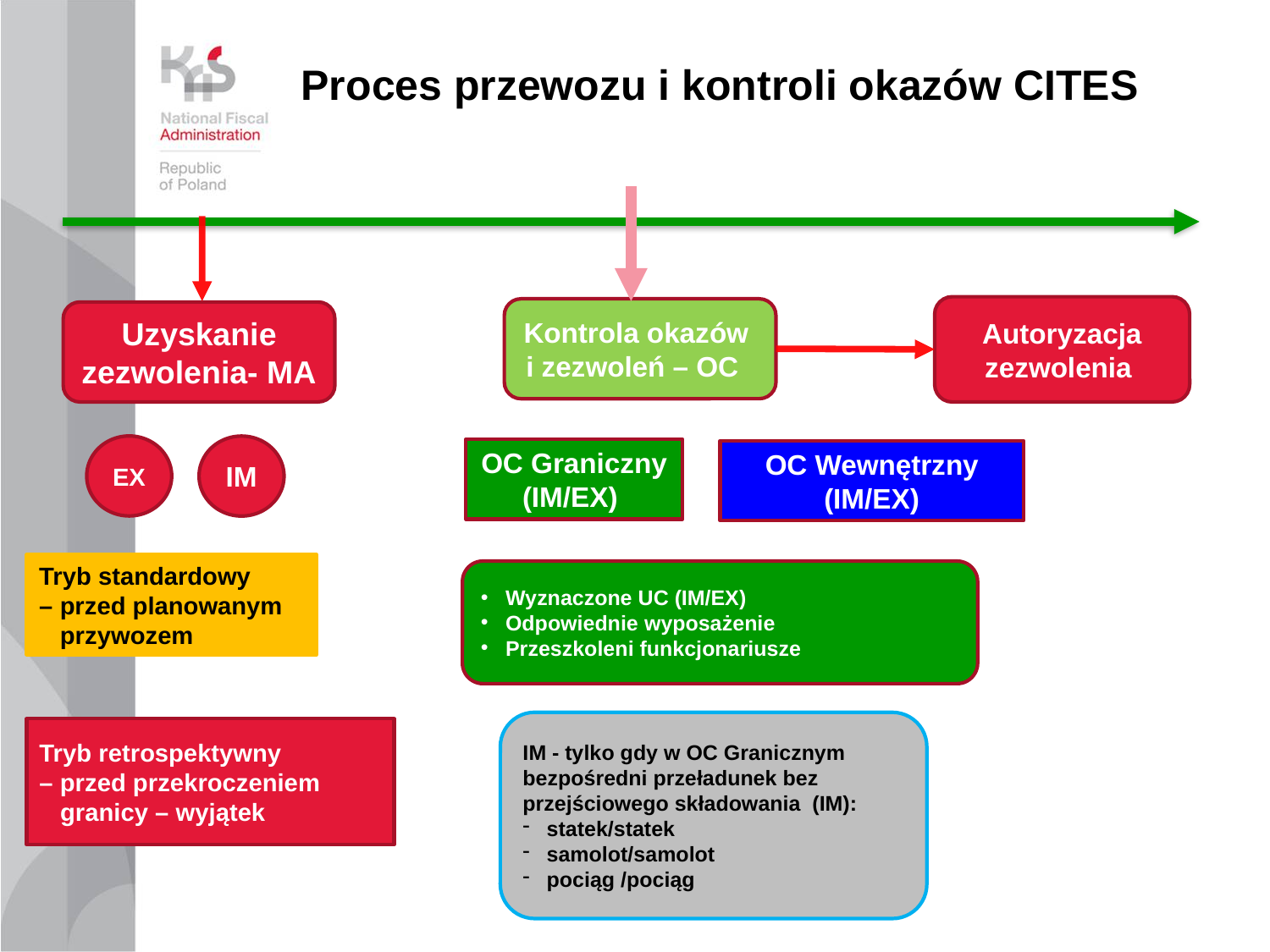

# Proces przewozu i kontroli okazów CITES
Autoryzacja zezwolenia
Kontrola okazów
i zezwoleń – OC
Uzyskanie zezwolenia- MA
EX
IM
OC Graniczny
(IM/EX)
OC Wewnętrzny
(IM/EX)
Tryb standardowy
– przed planowanym
   przywozem
Wyznaczone UC (IM/EX)
Odpowiednie wyposażenie
Przeszkoleni funkcjonariusze
IM - tylko gdy w OC Granicznym bezpośredni przeładunek bez przejściowego składowania  (IM):
statek/statek
samolot/samolot
pociąg /pociąg
Tryb retrospektywny
– przed przekroczeniem
   granicy – wyjątek